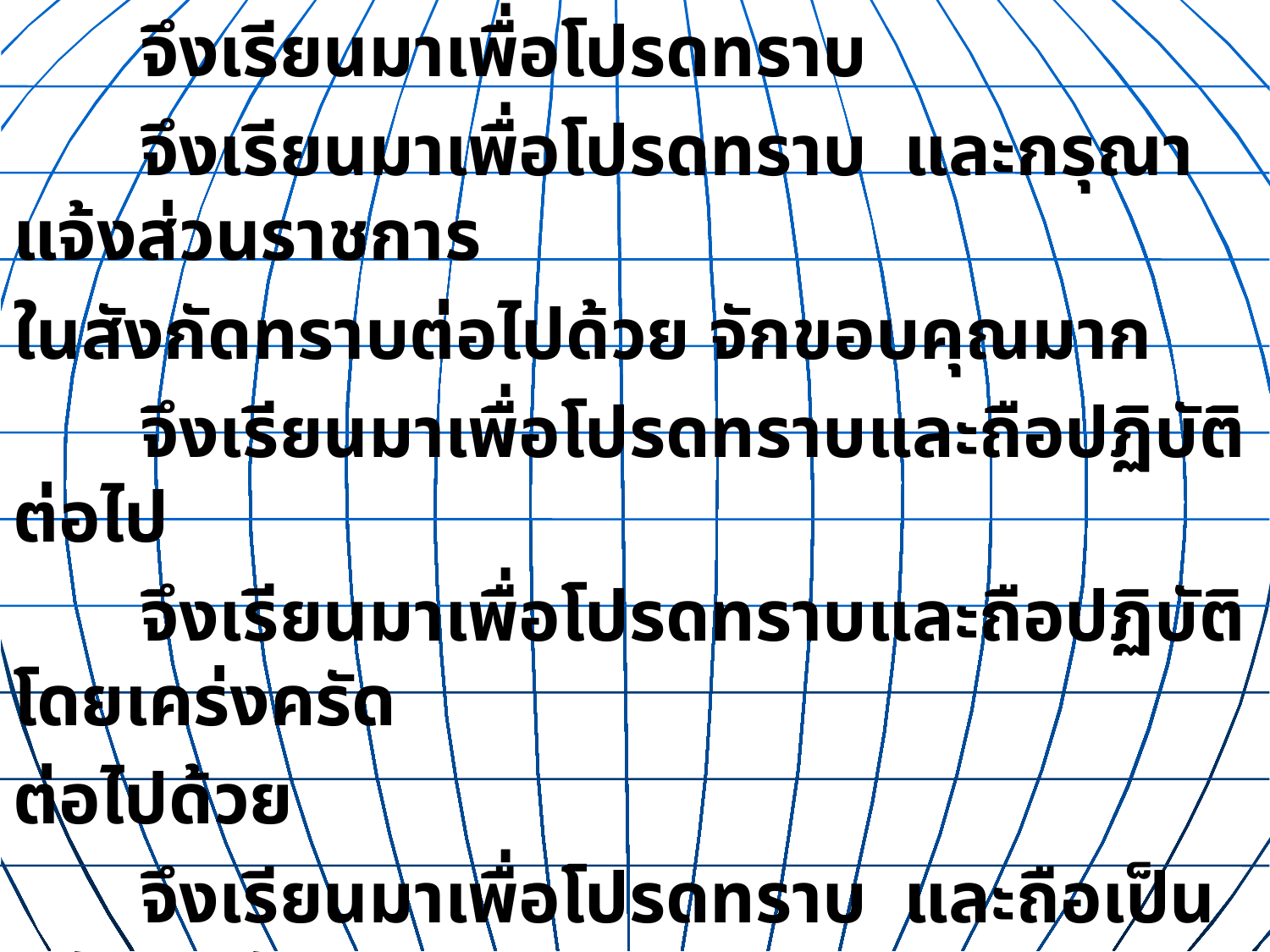

จึงเรียนมาเพื่อโปรดทราบ
	จึงเรียนมาเพื่อโปรดทราบ  และกรุณาแจ้งส่วนราชการ
ในสังกัดทราบต่อไปด้วย จักขอบคุณมาก
	จึงเรียนมาเพื่อโปรดทราบและถือปฏิบัติต่อไป
	จึงเรียนมาเพื่อโปรดทราบและถือปฏิบัติโดยเคร่งครัด
ต่อไปด้วย
	จึงเรียนมาเพื่อโปรดทราบ  และถือเป็นหลักปฏิบัติ
ต่อไป ทั้งนี้ ได้แจ้งให้ส่วนราชการระดับกรมและจังหวัด
ทราบด้วยแล้ว